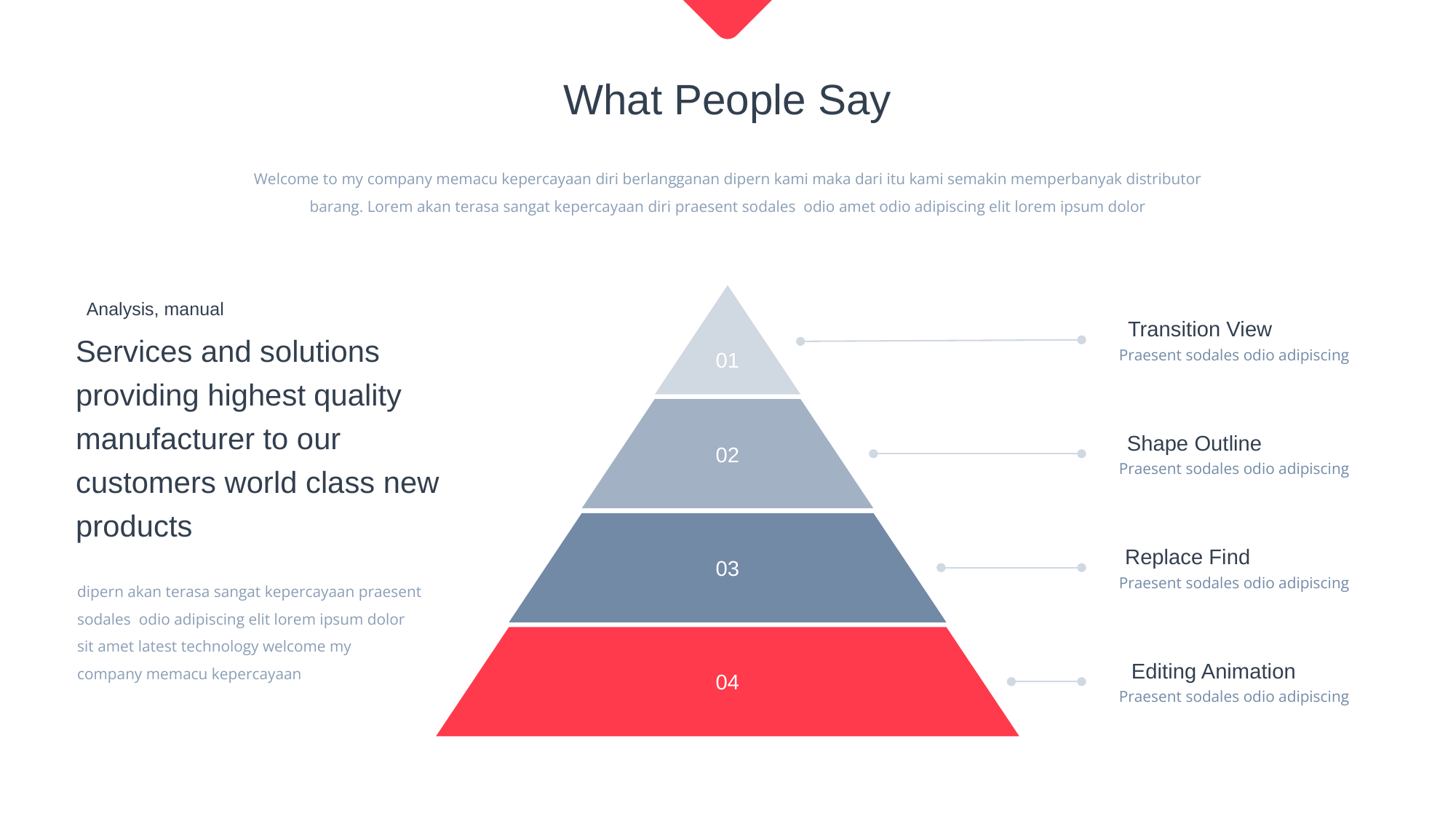

What People Say
Welcome to my company memacu kepercayaan diri berlangganan dipern kami maka dari itu kami semakin memperbanyak distributor barang. Lorem akan terasa sangat kepercayaan diri praesent sodales  odio amet odio adipiscing elit lorem ipsum dolor

Analysis, manual
Transition View
Praesent sodales odio adipiscing
Services and solutions
providing highest quality manufacturer to our customers world class new products
01
02
Shape Outline
Praesent sodales odio adipiscing
03
Replace Find
Praesent sodales odio adipiscing
dipern akan terasa sangat kepercayaan praesent sodales  odio adipiscing elit lorem ipsum dolor sit amet latest technology welcome my
company memacu kepercayaan
04
Editing Animation
Praesent sodales odio adipiscing